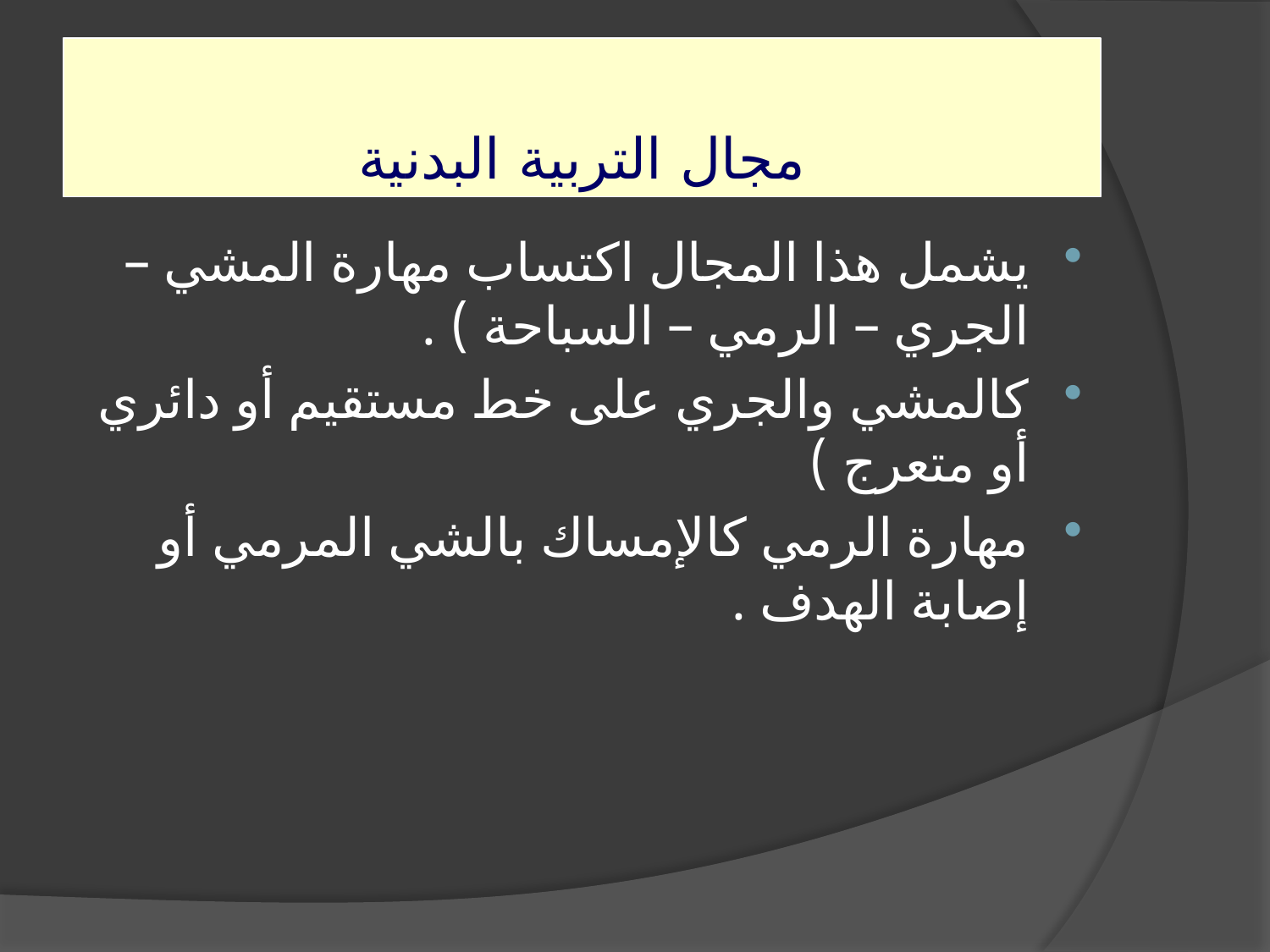

# مجال التربية البدنية
يشمل هذا المجال اكتساب مهارة المشي – الجري – الرمي – السباحة ) .
كالمشي والجري على خط مستقيم أو دائري أو متعرج )
مهارة الرمي كالإمساك بالشي المرمي أو إصابة الهدف .